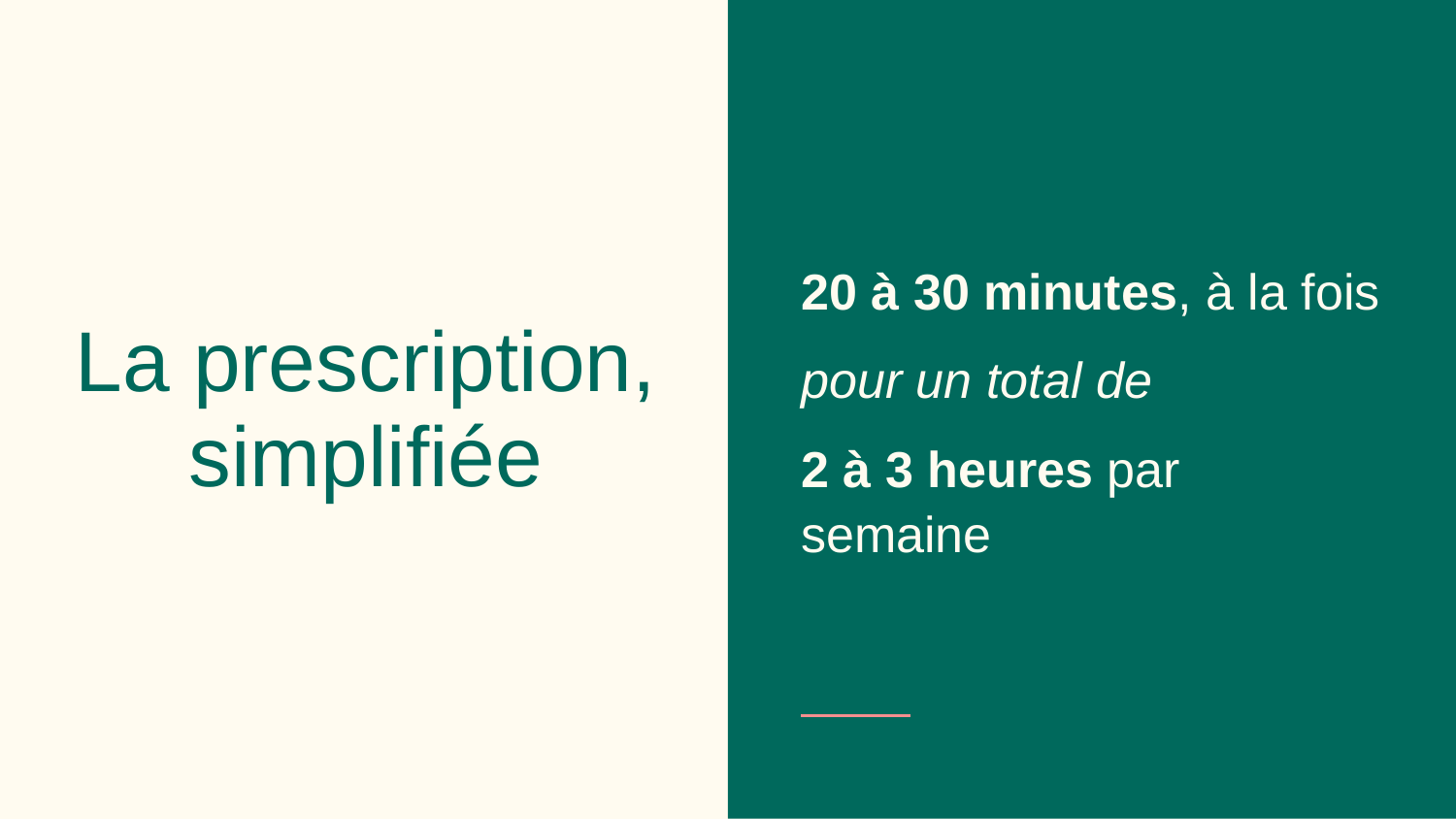

20 à 30 minutes, à la fois
pour un total de
2 à 3 heures par semaine
# La prescription, simplifiée